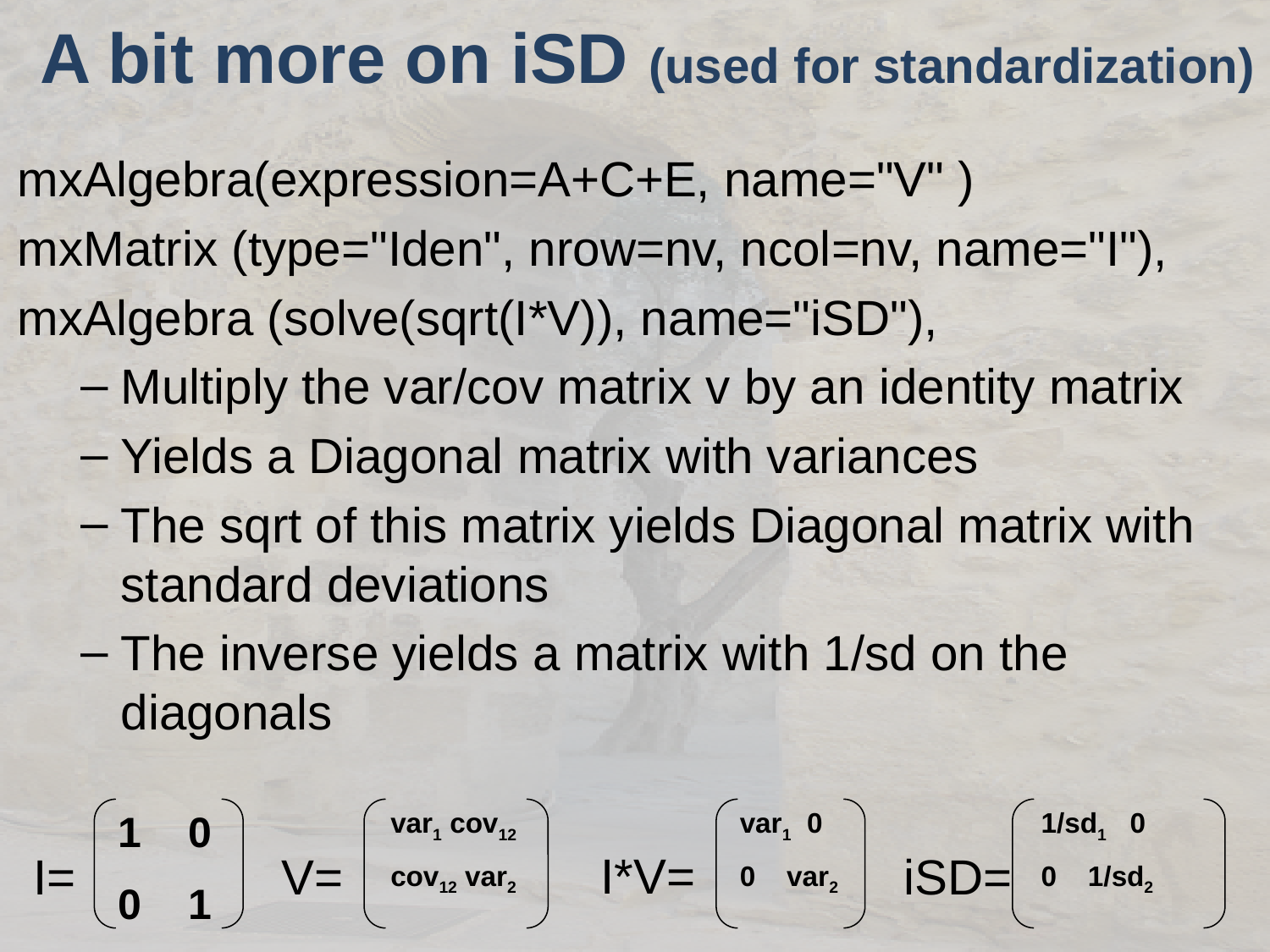

A bit more on iSD (used for standardization)
mxAlgebra(expression=A+C+E, name="V" )
mxMatrix (type="Iden", nrow=nv, ncol=nv, name="I"),
mxAlgebra (solve(sqrt(I*V)), name="iSD"),
Multiply the var/cov matrix v by an identity matrix
Yields a Diagonal matrix with variances
The sqrt of this matrix yields Diagonal matrix with standard deviations
The inverse yields a matrix with 1/sd on the diagonals

1    0
0    1
I=

var1 cov12
cov12 var2
V=

var1  0
0    var2
I*V=

1/sd1   0
0    1/sd2
iSD=